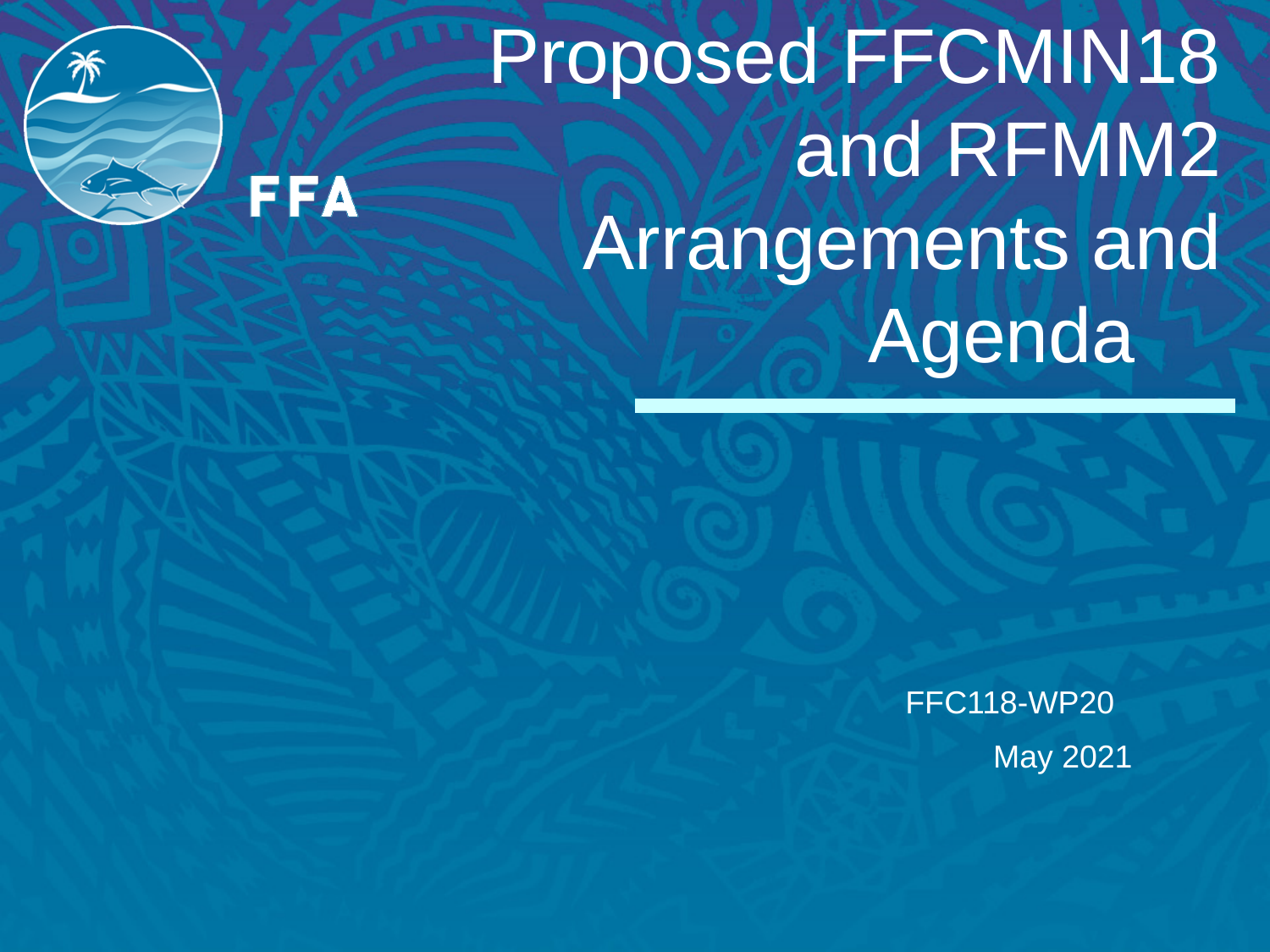

# Proposed FFCMIN18 and RFMM2 Arrangements and Agenda
FFC118-WP20
 May 2021